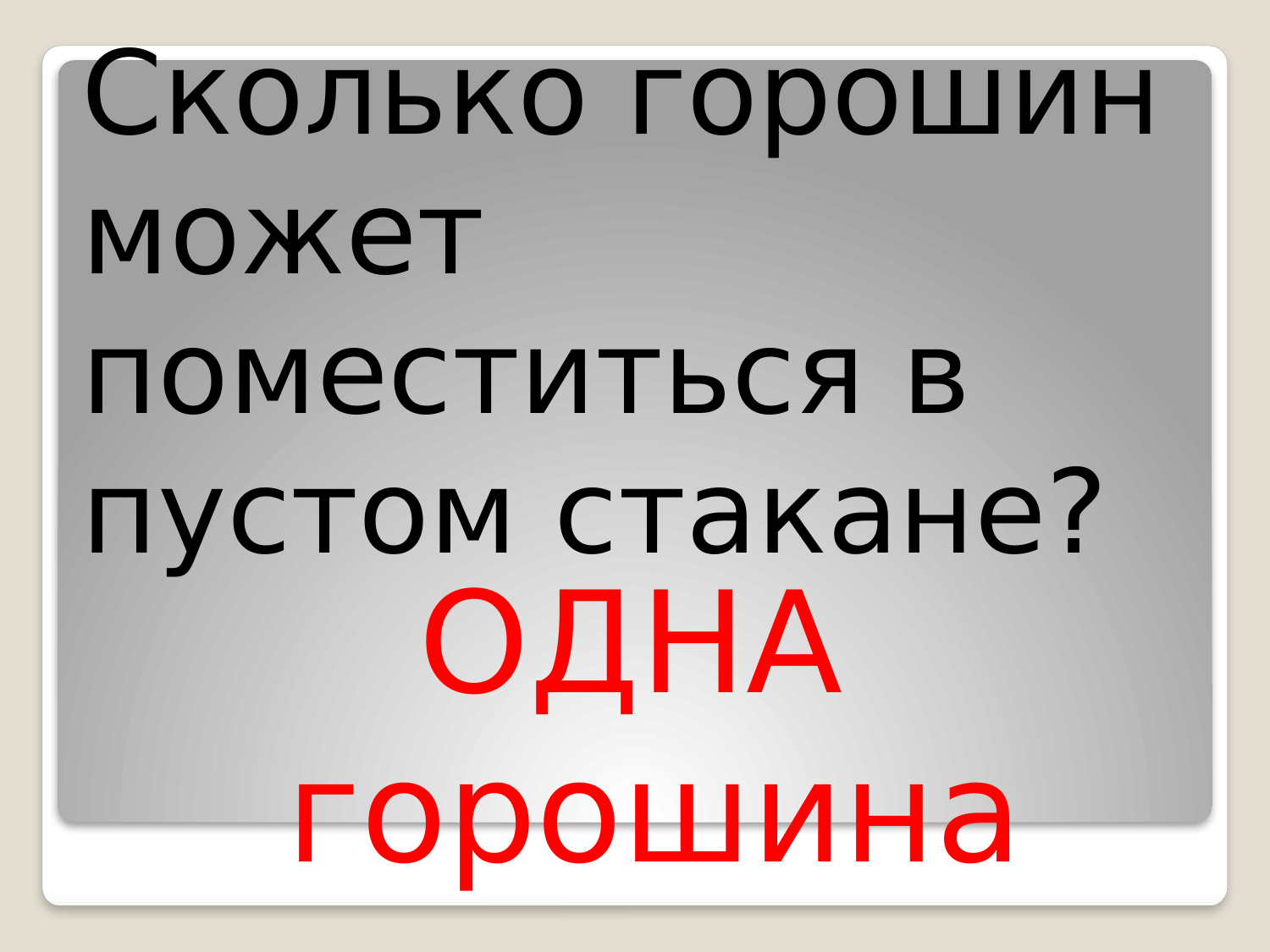

#
Сколько горошин может поместиться в пустом стакане?
ОДНА горошина